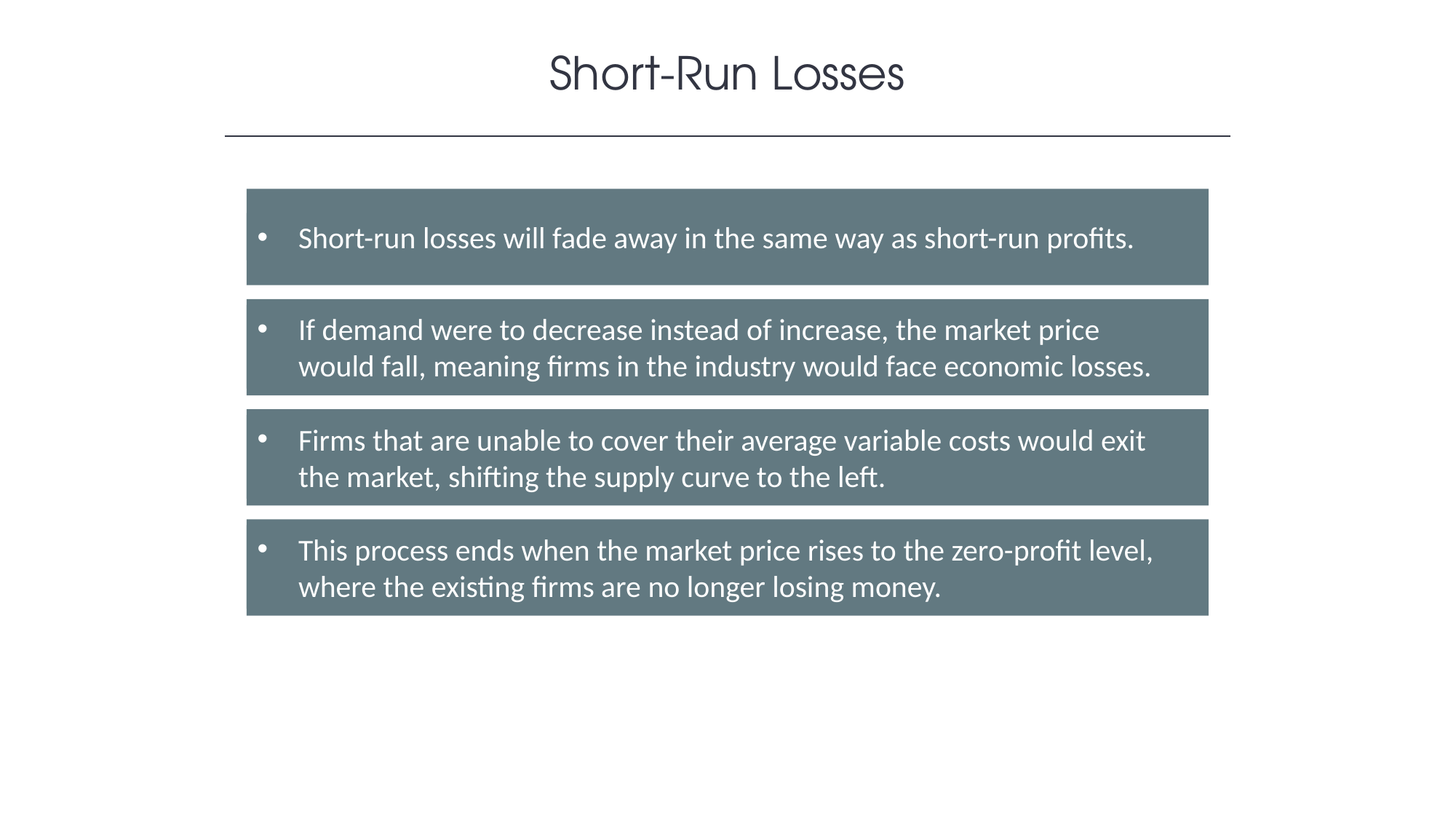

Short-Run Losses

Short-run losses will fade away in the same way as short-run profits.

If demand were to decrease instead of increase, the market price would fall, meaning firms in the industry would face economic losses.

Firms that are unable to cover their average variable costs would exit the market, shifting the supply curve to the left.

This process ends when the market price rises to the zero-profit level, where the existing firms are no longer losing money.